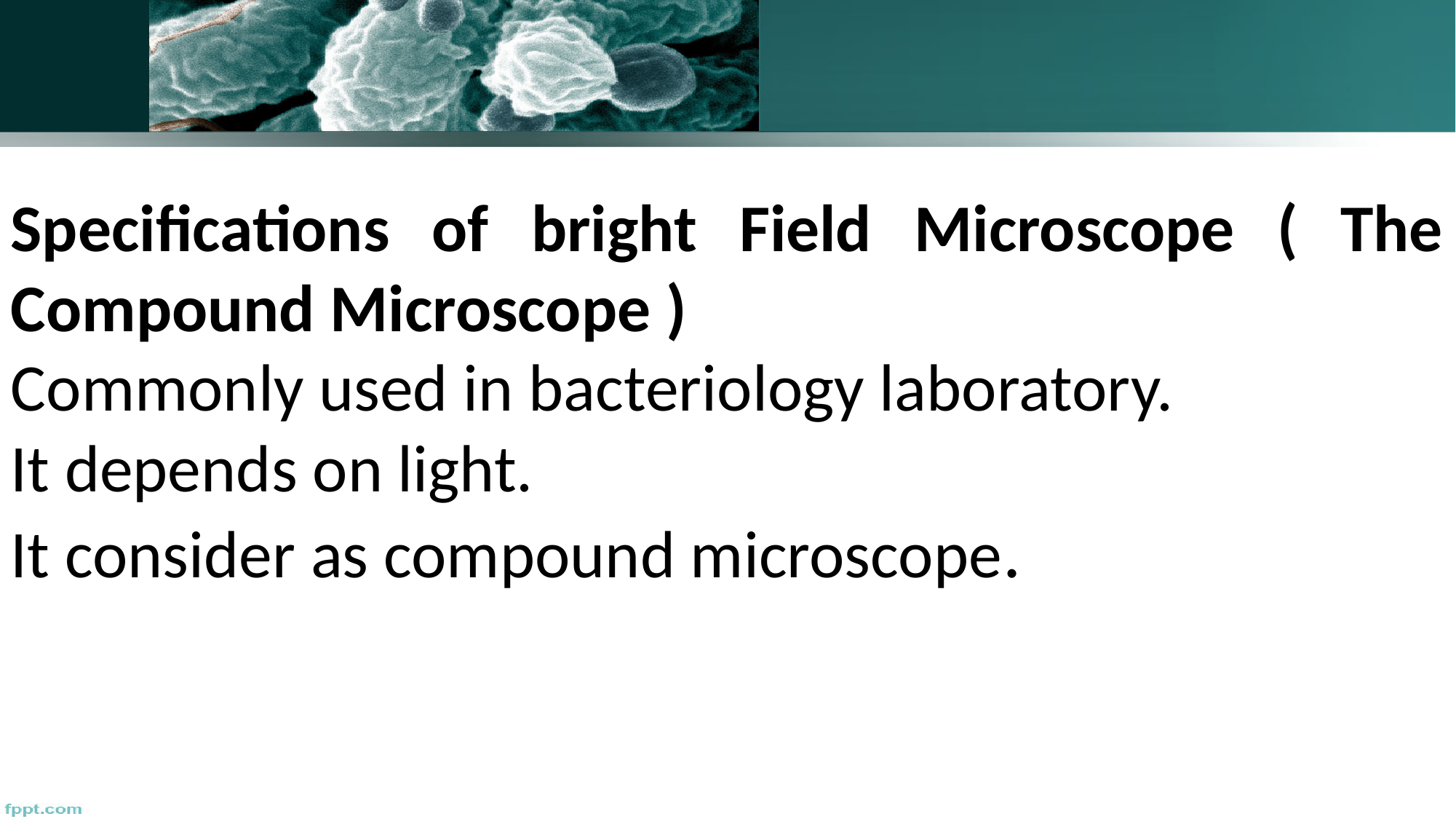

Specifications of bright Field Microscope ( The Compound Microscope )
Commonly used in bacteriology laboratory.
It depends on light.
It consider as compound microscope.